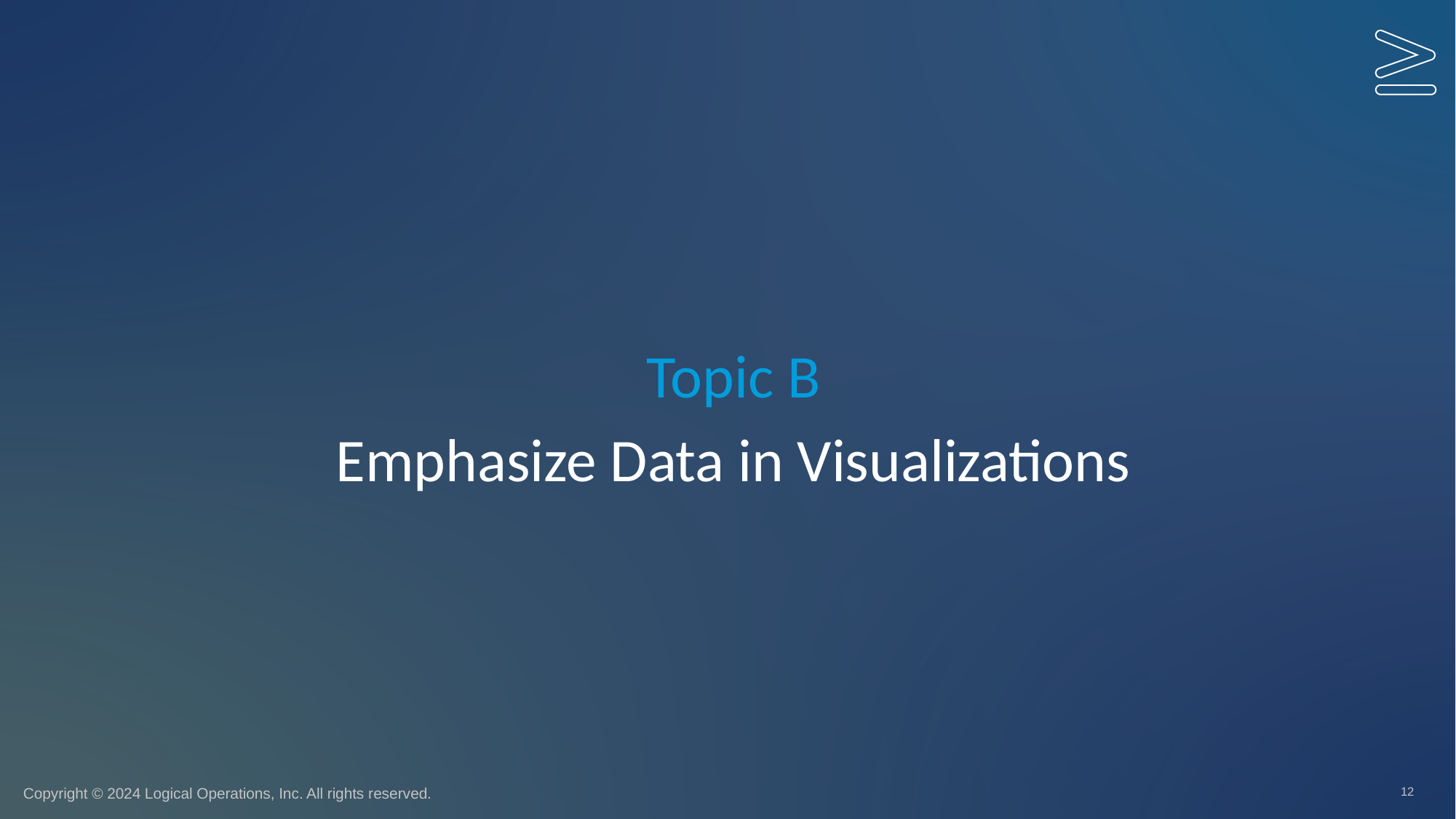

Topic B
# Emphasize Data in Visualizations
12